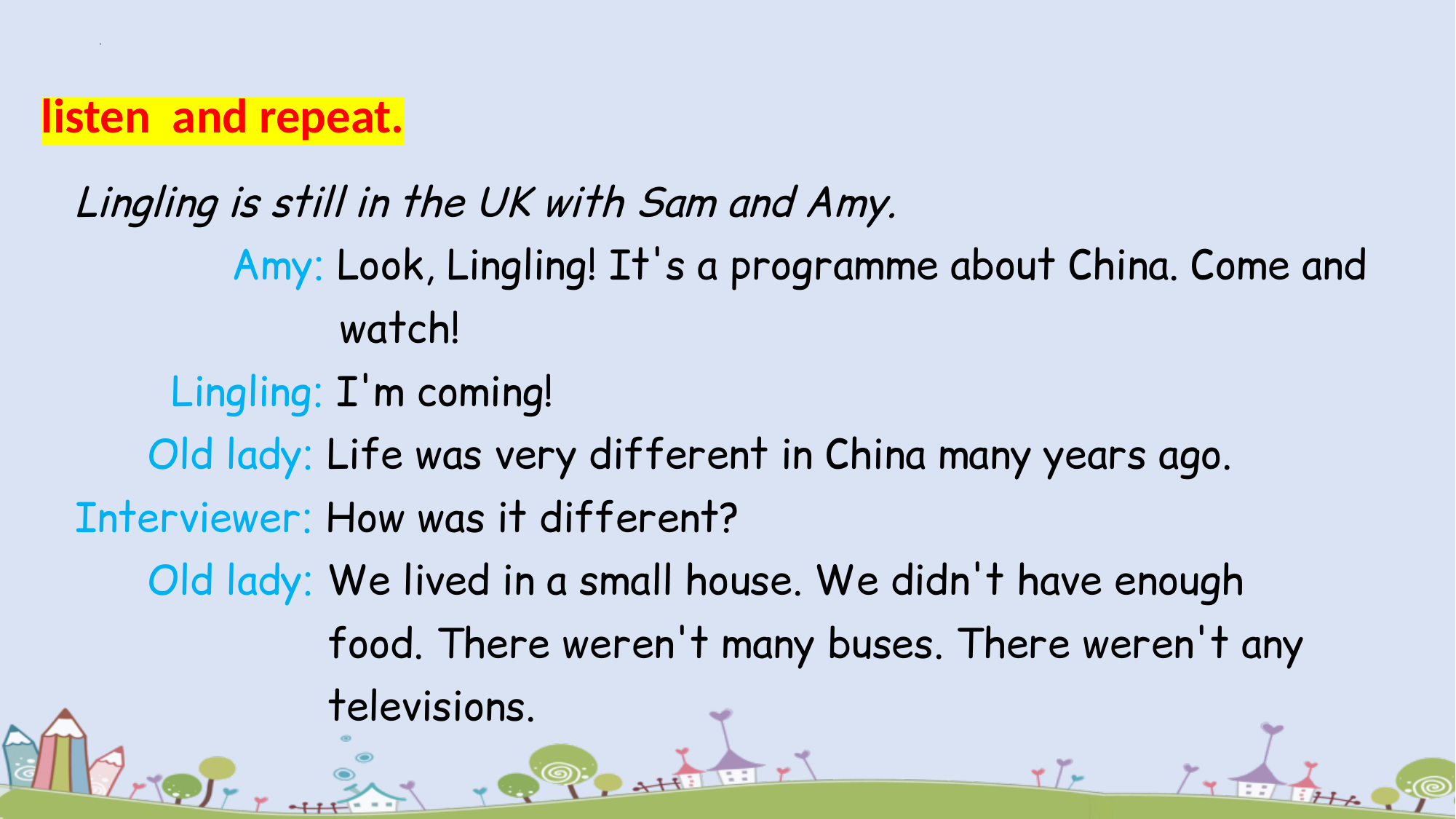

listen  and repeat.
Lingling is still in the UK with Sam and Amy.
             Amy: Look, Lingling! It's a programme about China. Come and
                      watch!
        Lingling: I'm coming!
      Old lady: Life was very different in China many years ago.
Interviewer: How was it different?
      Old lady: We lived in a small house. We didn't have enough
                     food. There weren't many buses. There weren't any
                     televisions.